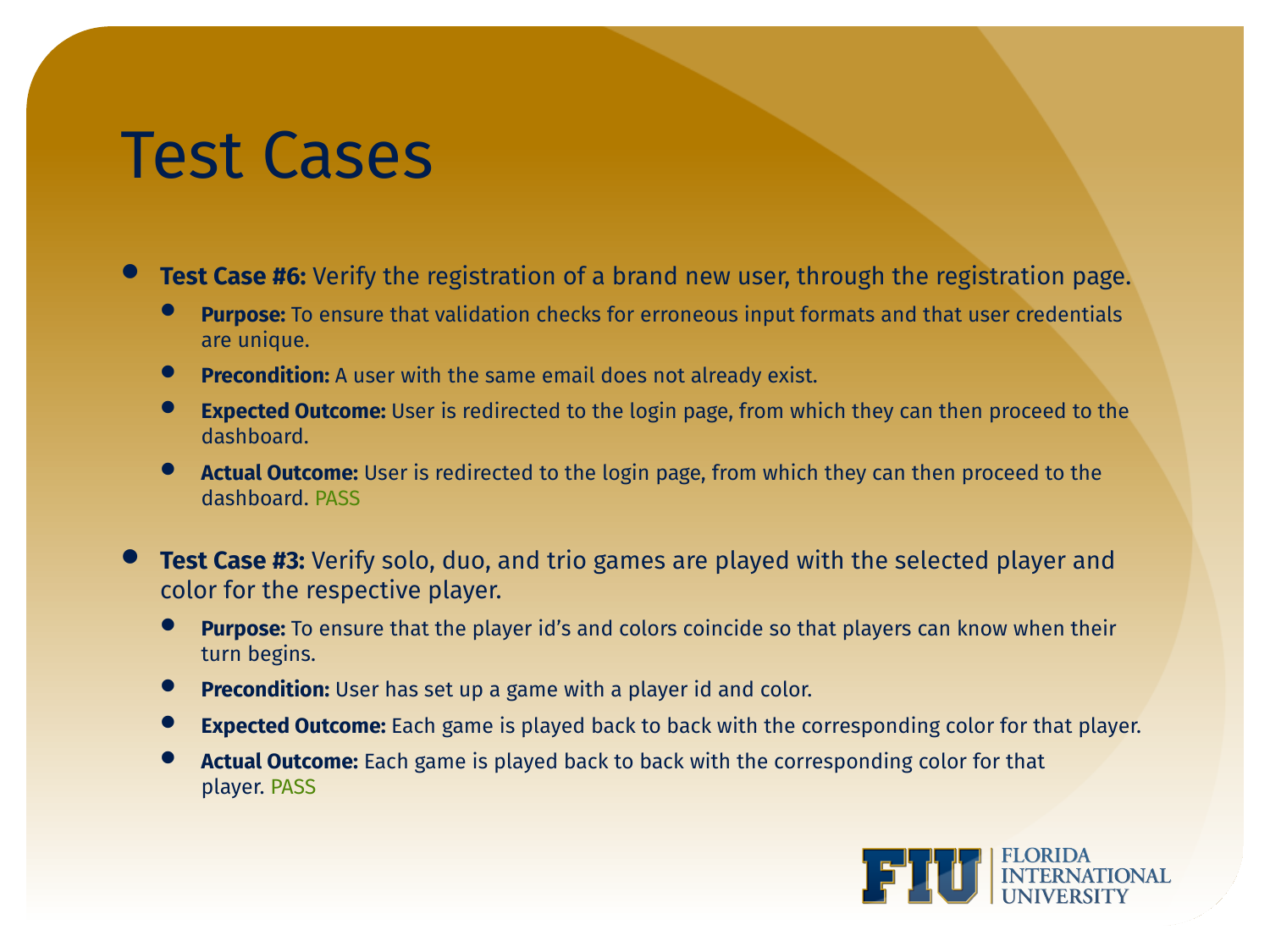

# Test Cases
Test Case #6: Verify the registration of a brand new user, through the registration page.
Purpose: To ensure that validation checks for erroneous input formats and that user credentials are unique.
Precondition: A user with the same email does not already exist.
Expected Outcome: User is redirected to the login page, from which they can then proceed to the dashboard.
Actual Outcome: User is redirected to the login page, from which they can then proceed to the dashboard. PASS
Test Case #3: Verify solo, duo, and trio games are played with the selected player and color for the respective player.
Purpose: To ensure that the player id’s and colors coincide so that players can know when their turn begins.
Precondition: User has set up a game with a player id and color.
Expected Outcome: Each game is played back to back with the corresponding color for that player.
Actual Outcome: Each game is played back to back with the corresponding color for that player. PASS